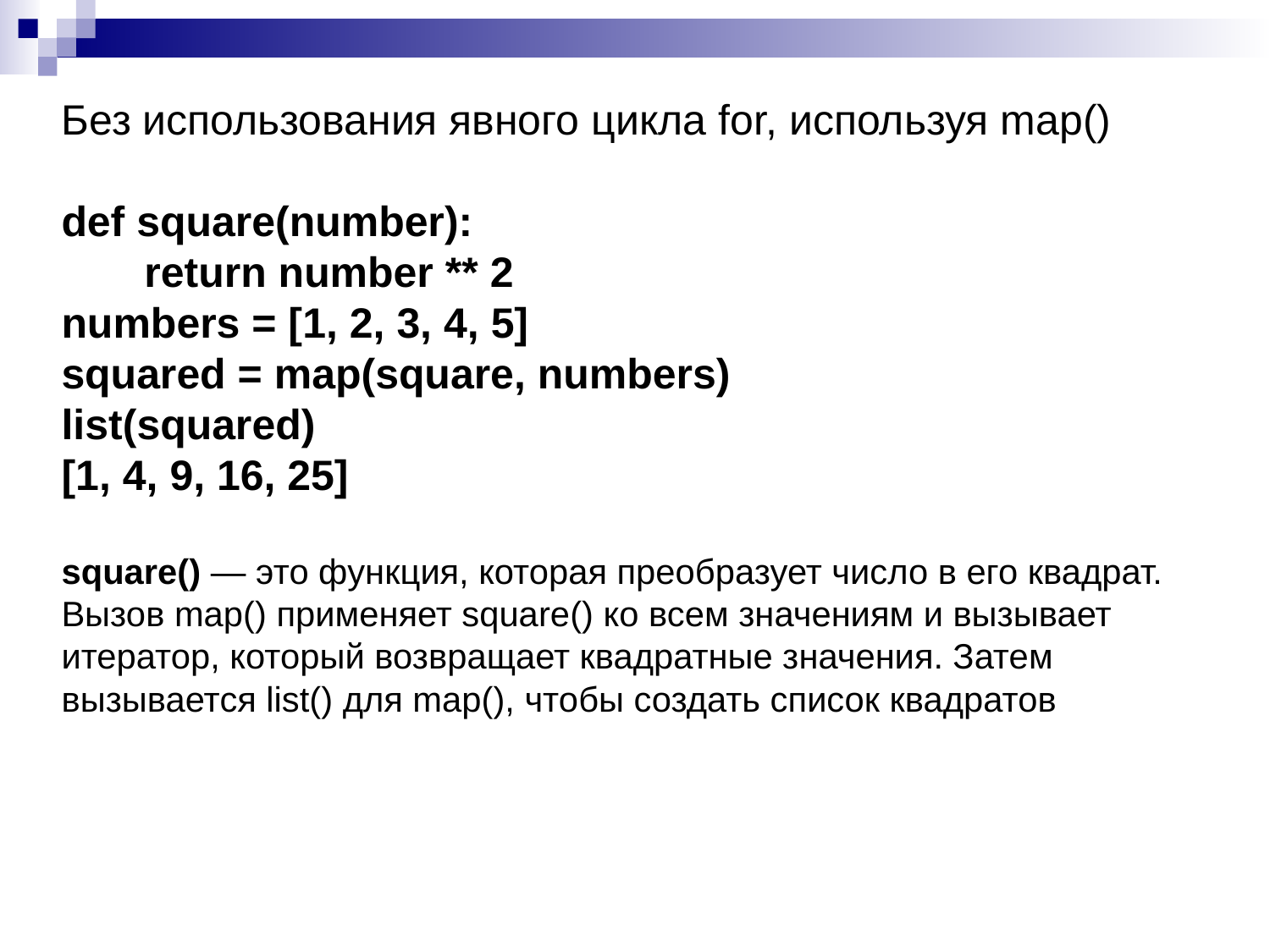

Без использования явного цикла for, используя map()

def square(number):
       return number ** 2
numbers = [1, 2, 3, 4, 5]
squared = map(square, numbers)
list(squared)
[1, 4, 9, 16, 25]

square() — это функция, которая преобразует число в его квадрат.
Вызов map() применяет square() ко всем значениям и вызывает
итератор, который возвращает квадратные значения. Затем
вызывается list() для map(), чтобы создать список квадратов